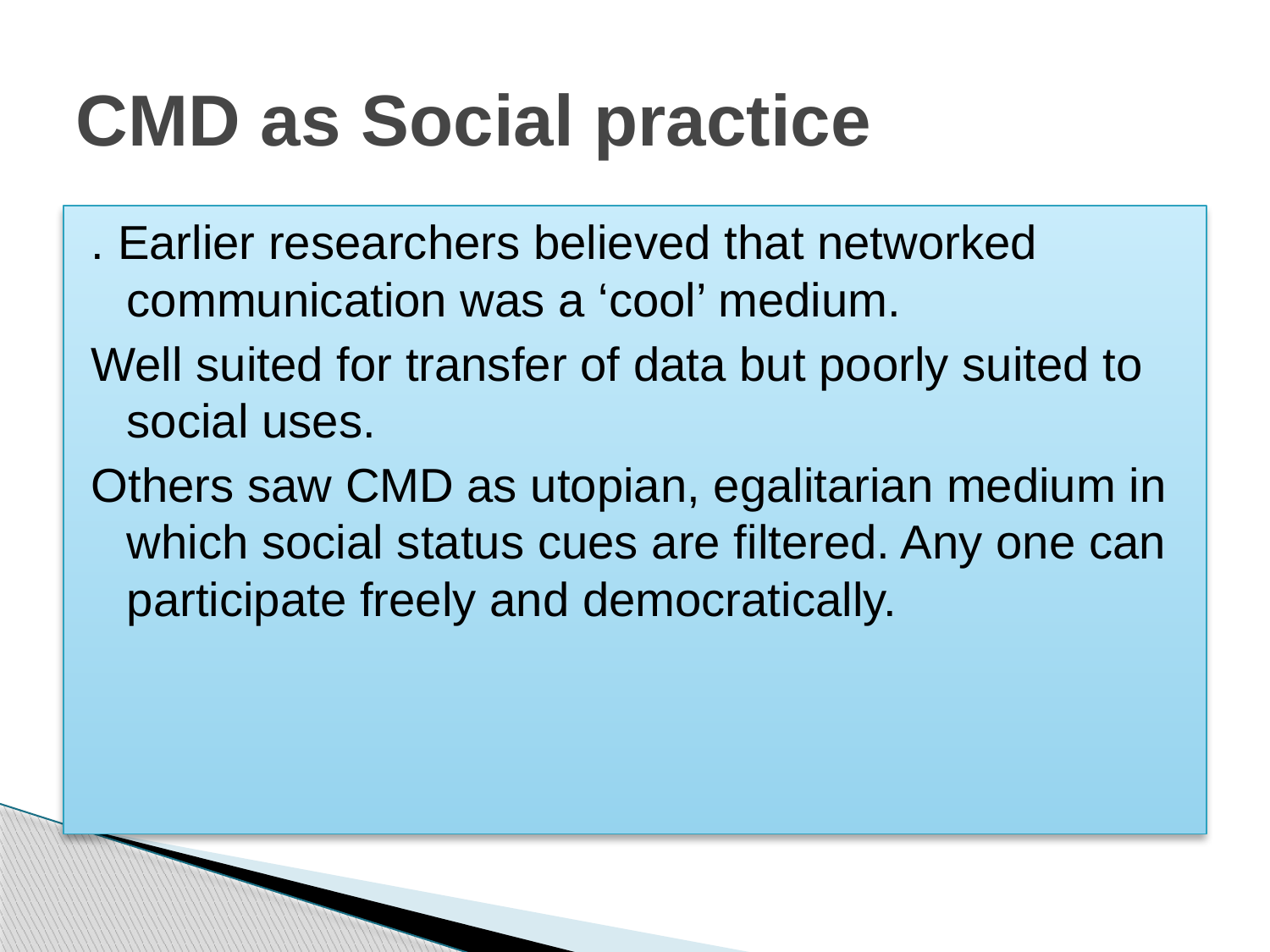

# CMD as Social practice
. Earlier researchers believed that networked communication was a ‘cool’ medium.
Well suited for transfer of data but poorly suited to social uses.
Others saw CMD as utopian, egalitarian medium in which social status cues are filtered. Any one can participate freely and democratically.